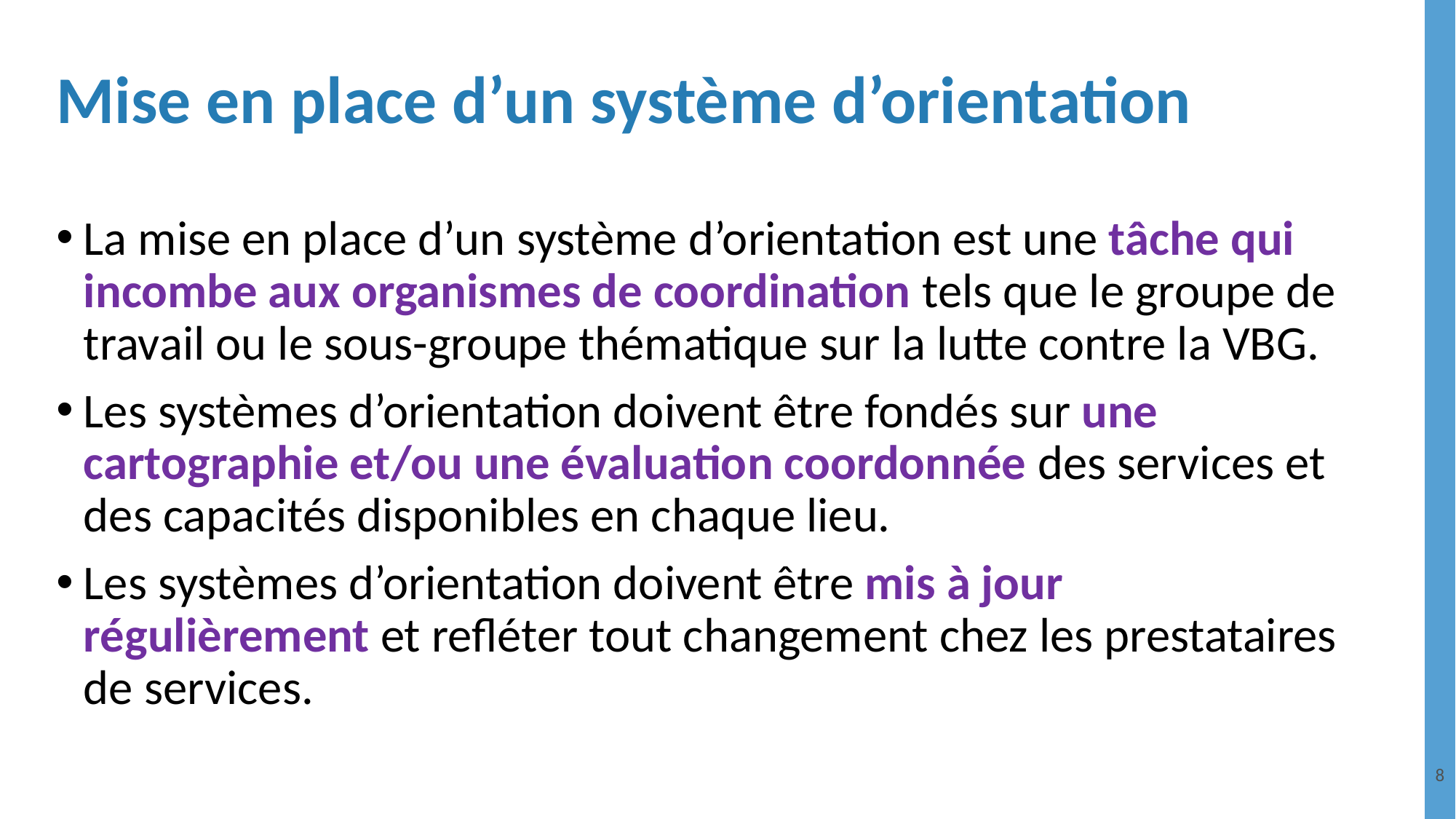

# Mise en place d’un système d’orientation
La mise en place d’un système d’orientation est une tâche qui incombe aux organismes de coordination tels que le groupe de travail ou le sous-groupe thématique sur la lutte contre la VBG.
Les systèmes d’orientation doivent être fondés sur une cartographie et/ou une évaluation coordonnée des services et des capacités disponibles en chaque lieu.
Les systèmes d’orientation doivent être mis à jour régulièrement et refléter tout changement chez les prestataires de services.

8